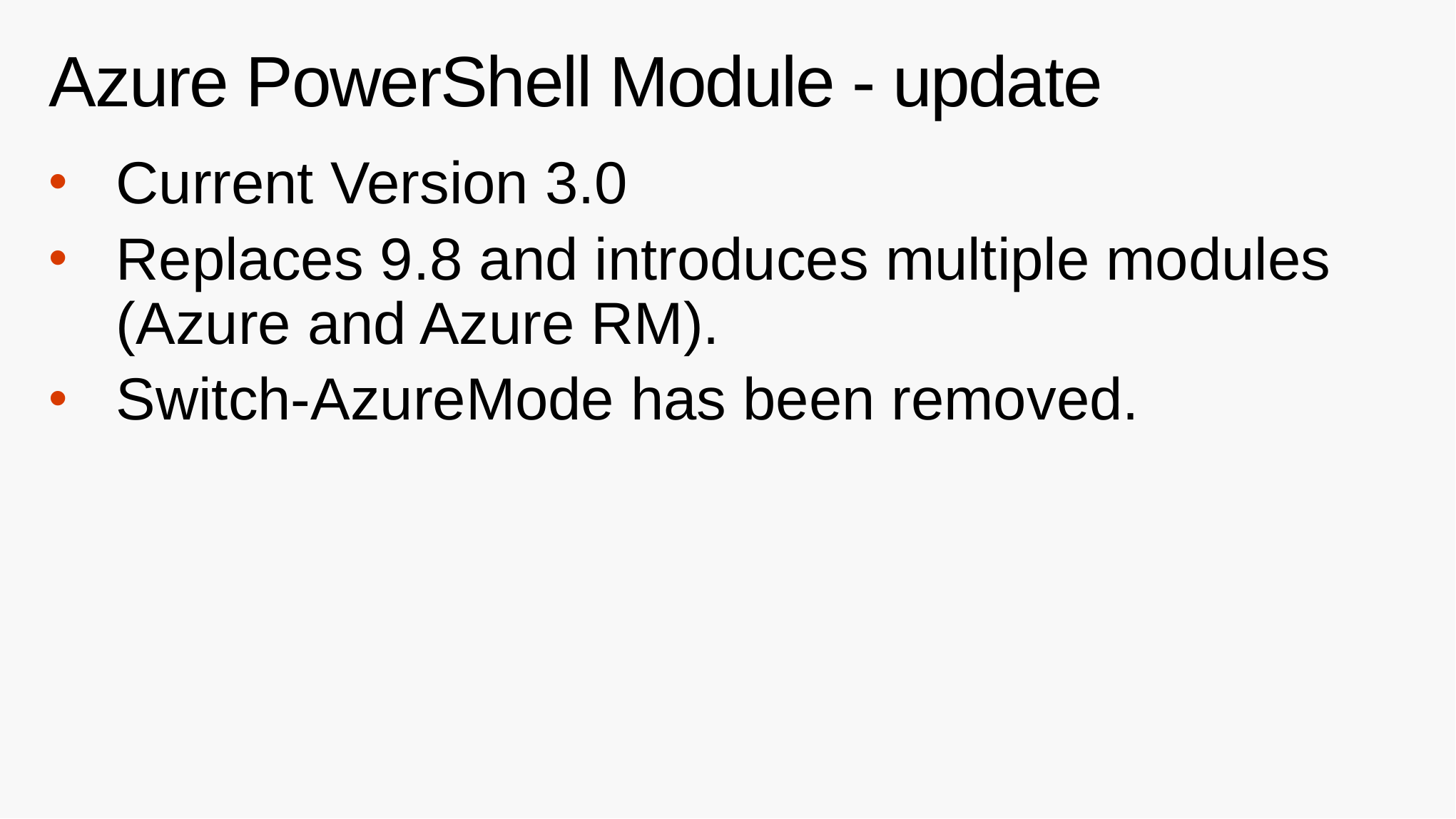

# Azure PowerShell Module - update
Current Version 3.0
Replaces 9.8 and introduces multiple modules (Azure and Azure RM).
Switch-AzureMode has been removed.